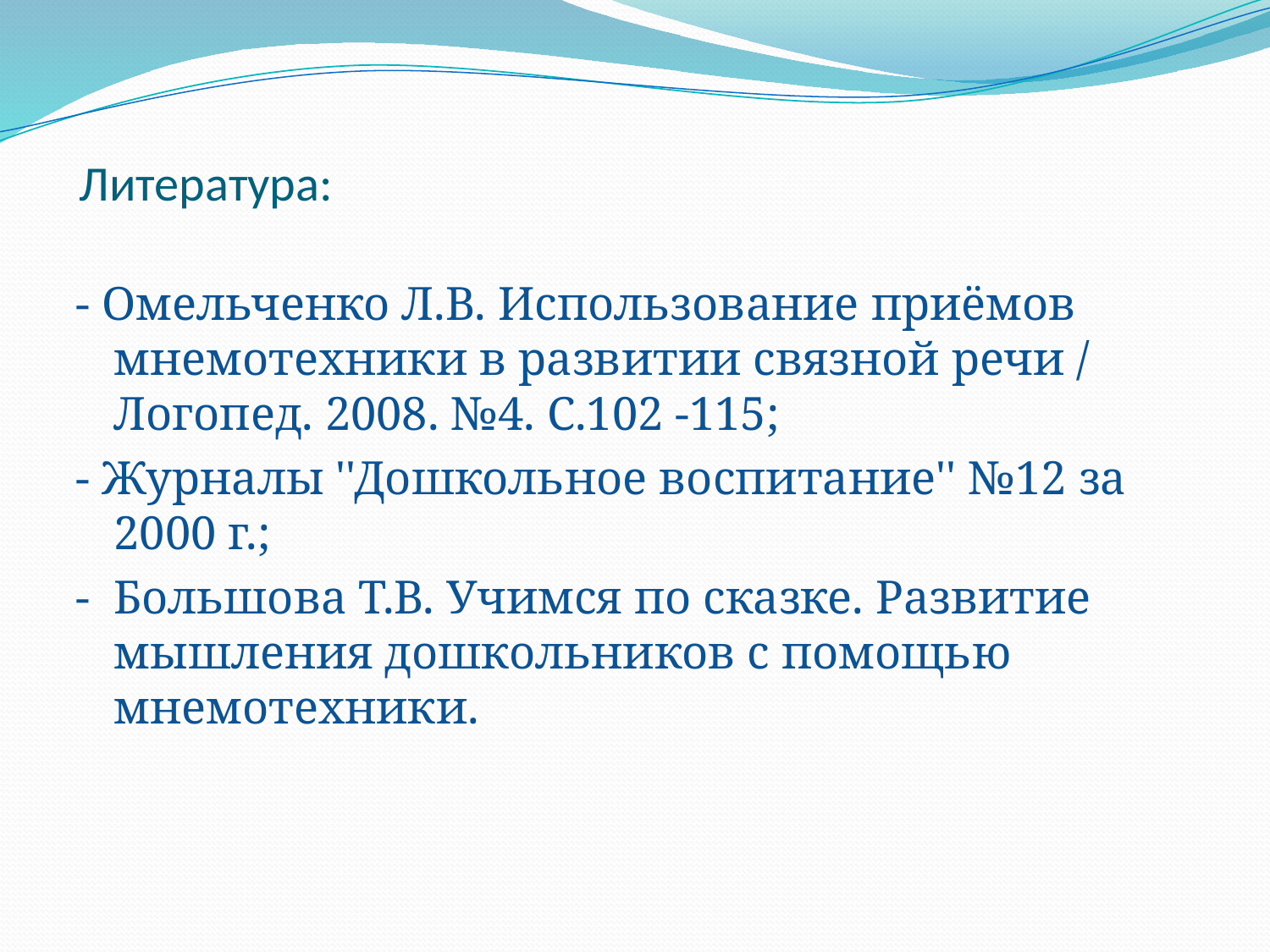

# Литература:
- Омельченко Л.В. Использование приёмов мнемотехники в развитии связной речи / Логопед. 2008. №4. С.102 -115;
- Журналы ''Дошкольное воспитание'' №12 за 2000 г.;
-  Большова Т.В. Учимся по сказке. Развитие мышления дошкольников с помощью мнемотехники.